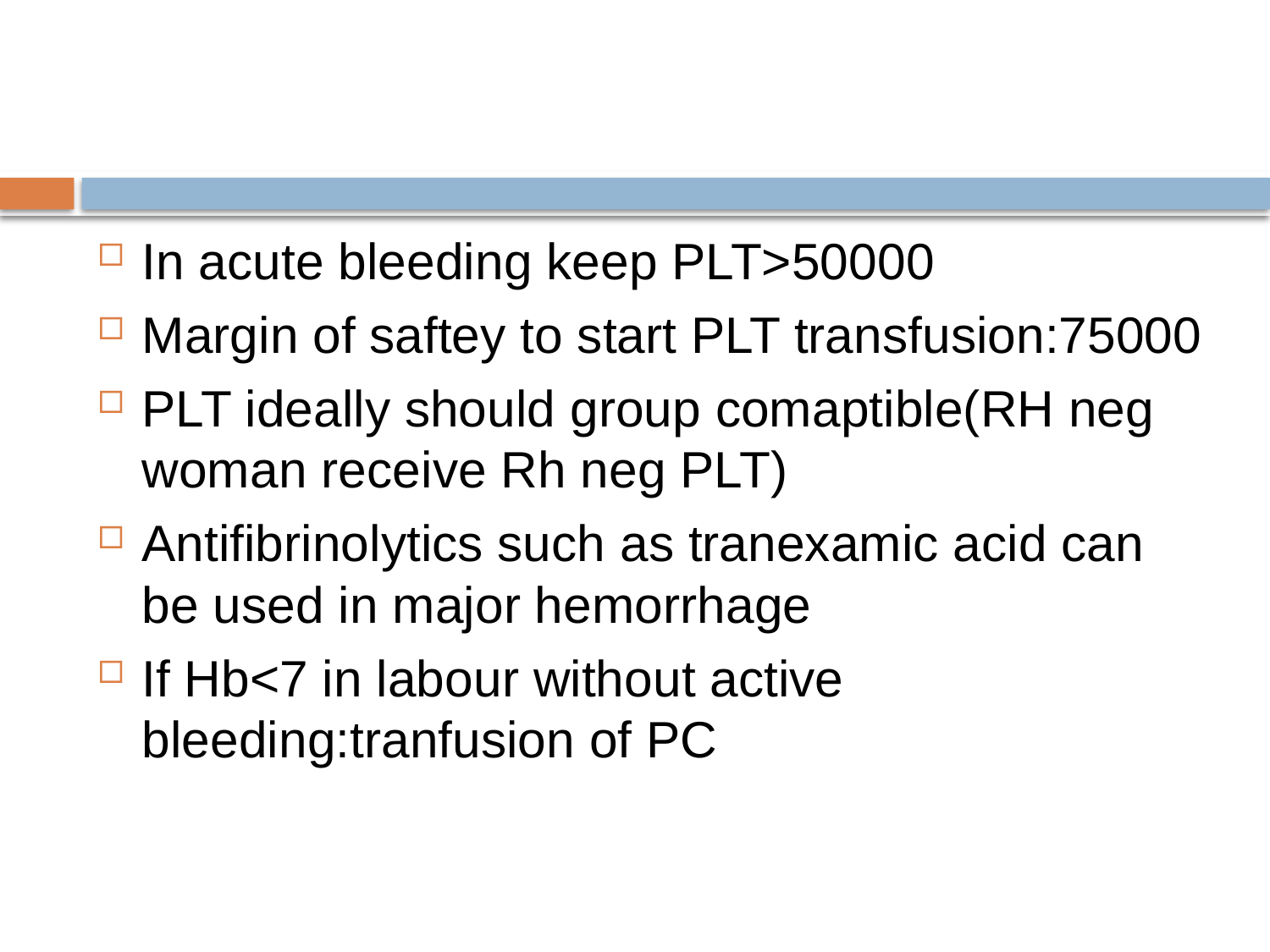

#
In acute bleeding keep PLT>50000
Margin of saftey to start PLT transfusion:75000
PLT ideally should group comaptible(RH neg woman receive Rh neg PLT)
Antifibrinolytics such as tranexamic acid can be used in major hemorrhage
If Hb<7 in labour without active bleeding:tranfusion of PC